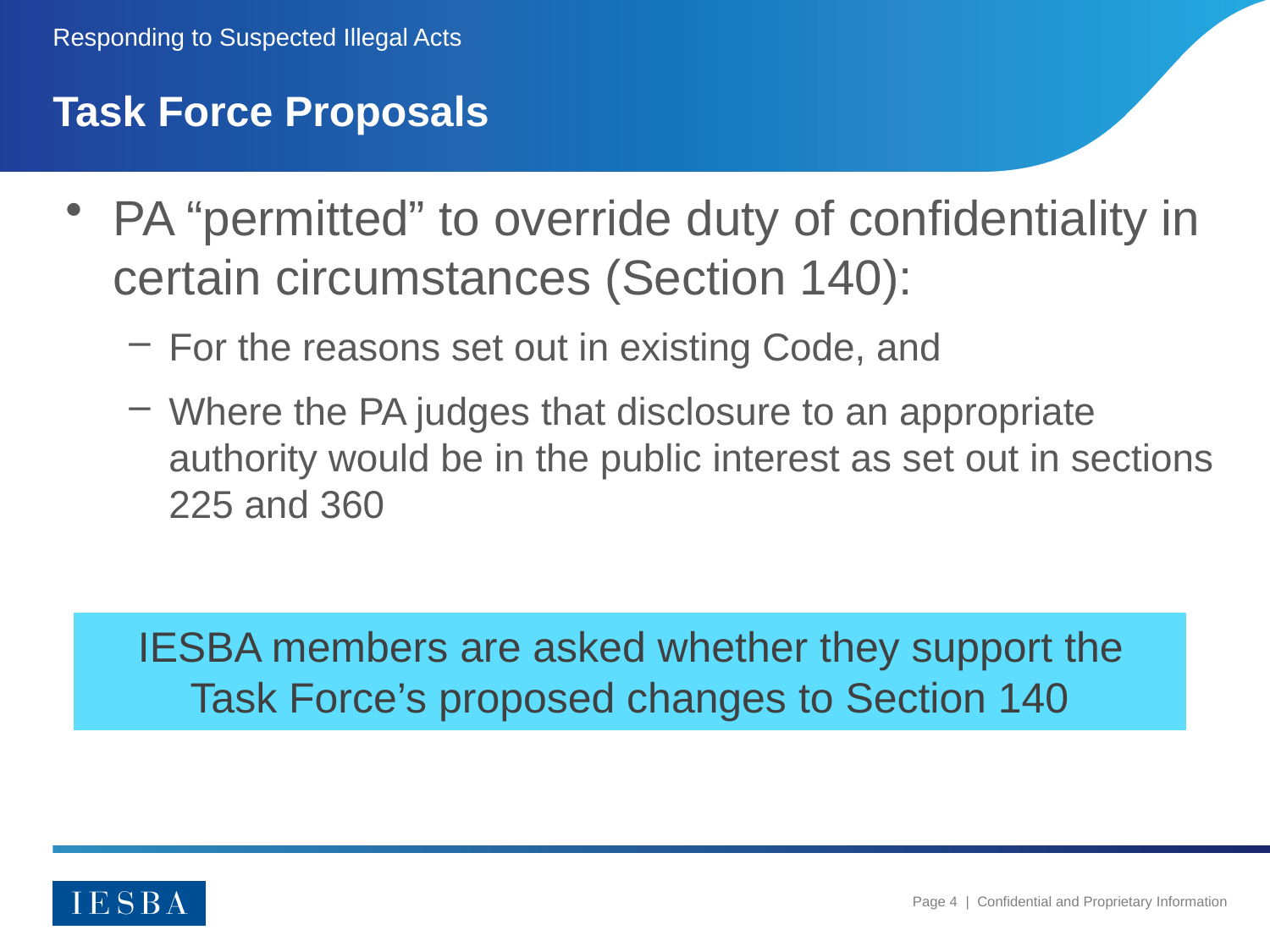

Responding to Suspected Illegal Acts

# Task Force Proposals
PA “permitted” to override duty of confidentiality in certain circumstances (Section 140):
For the reasons set out in existing Code, and
Where the PA judges that disclosure to an appropriate authority would be in the public interest as set out in sections 225 and 360

IESBA members are asked whether they support the Task Force’s proposed changes to Section 140